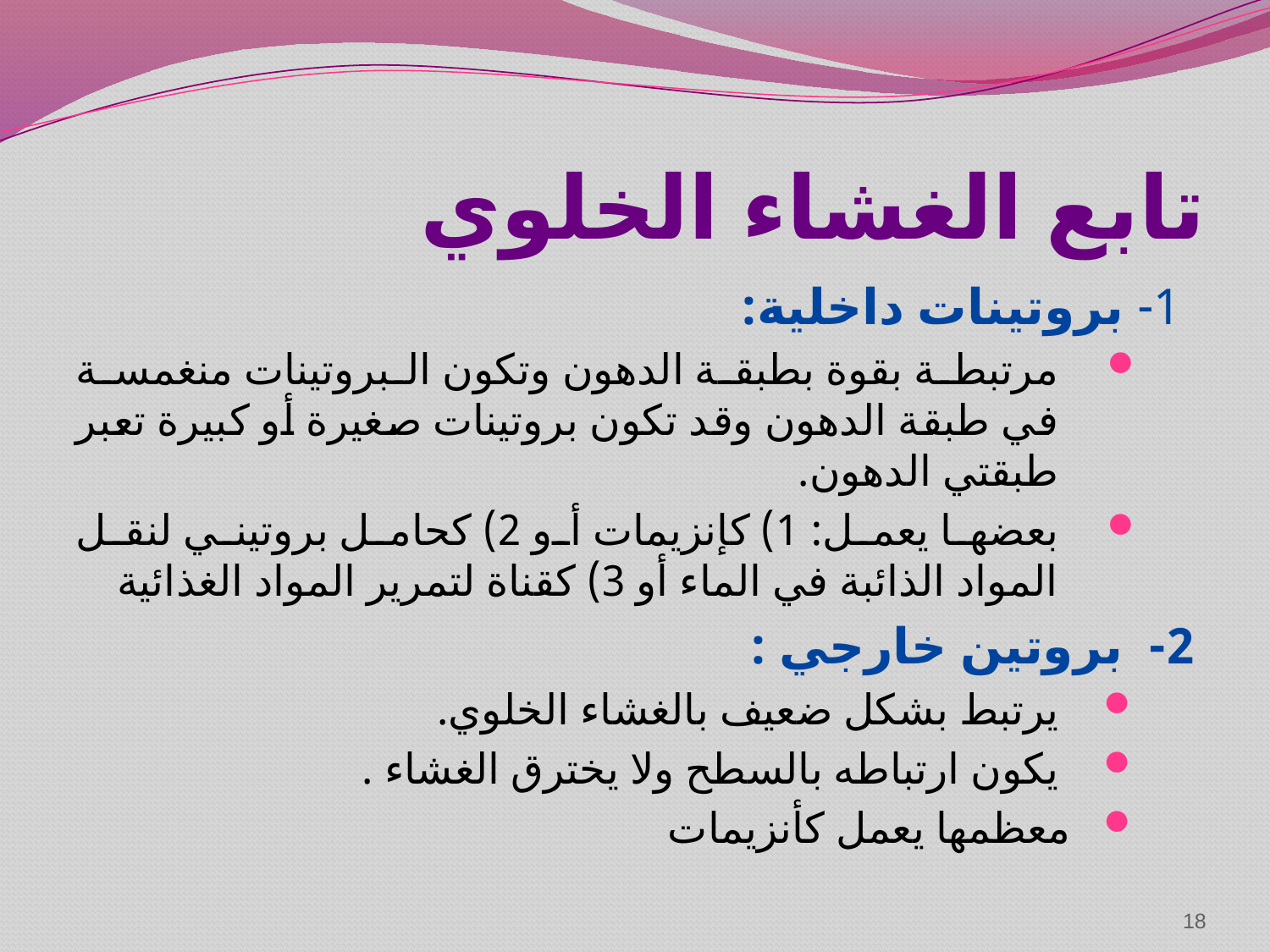

# تابع الغشاء الخلوي
 1- بروتينات داخلية:
مرتبطة بقوة بطبقة الدهون وتكون البروتينات منغمسة في طبقة الدهون وقد تكون بروتينات صغيرة أو كبيرة تعبر طبقتي الدهون.
بعضها يعمل: 1) كإنزيمات أو 2) كحامل بروتيني لنقل المواد الذائبة في الماء أو 3) كقناة لتمرير المواد الغذائية
2-  بروتين خارجي :
    يرتبط بشكل ضعيف بالغشاء الخلوي.
    يكون ارتباطه بالسطح ولا يخترق الغشاء .
   معظمها يعمل كأنزيمات
18